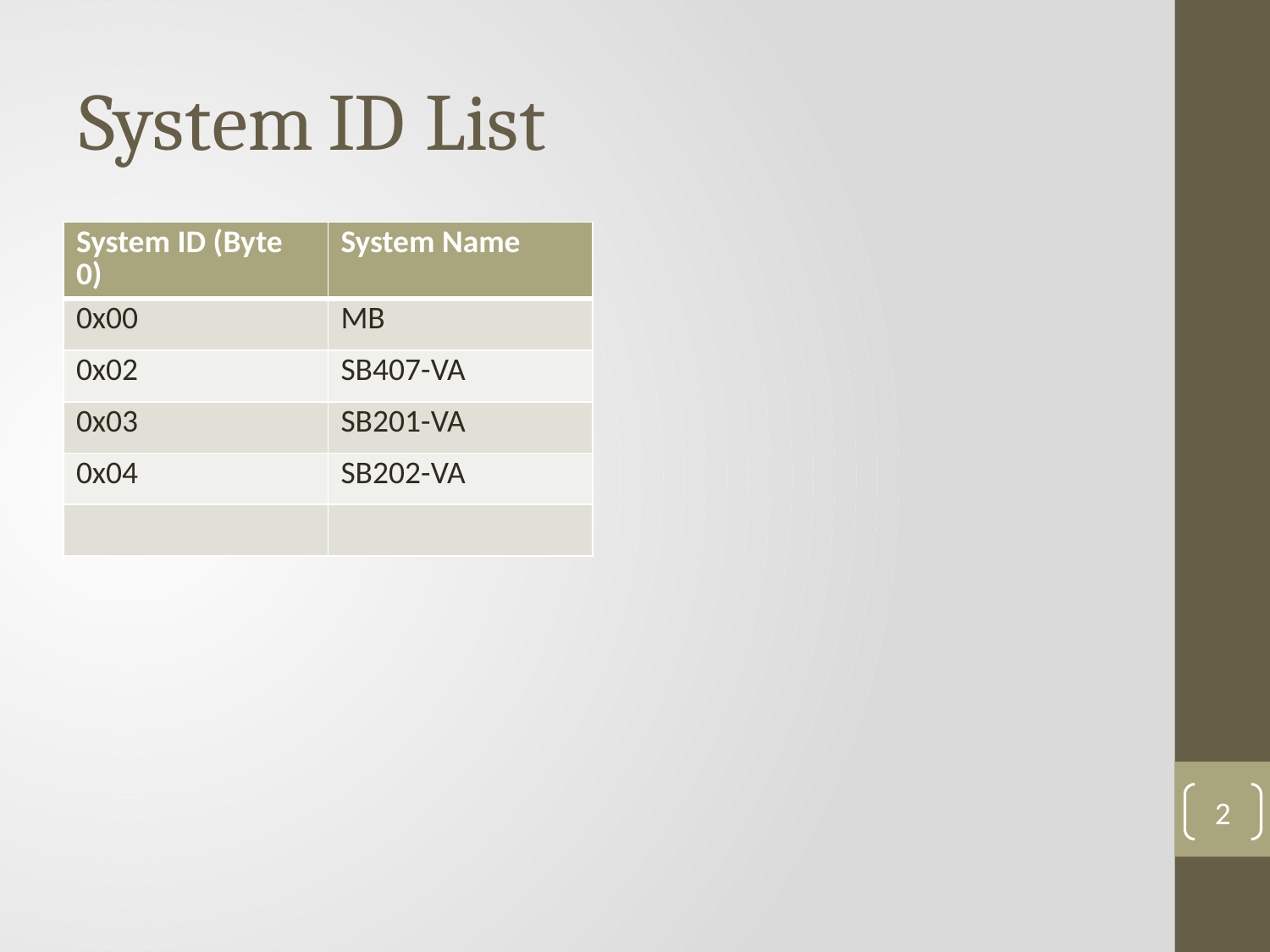

# System ID List
| System ID (Byte 0) | System Name |
| --- | --- |
| 0x00 | MB |
| 0x02 | SB407-VA |
| 0x03 | SB201-VA |
| 0x04 | SB202-VA |
|  |  |
2